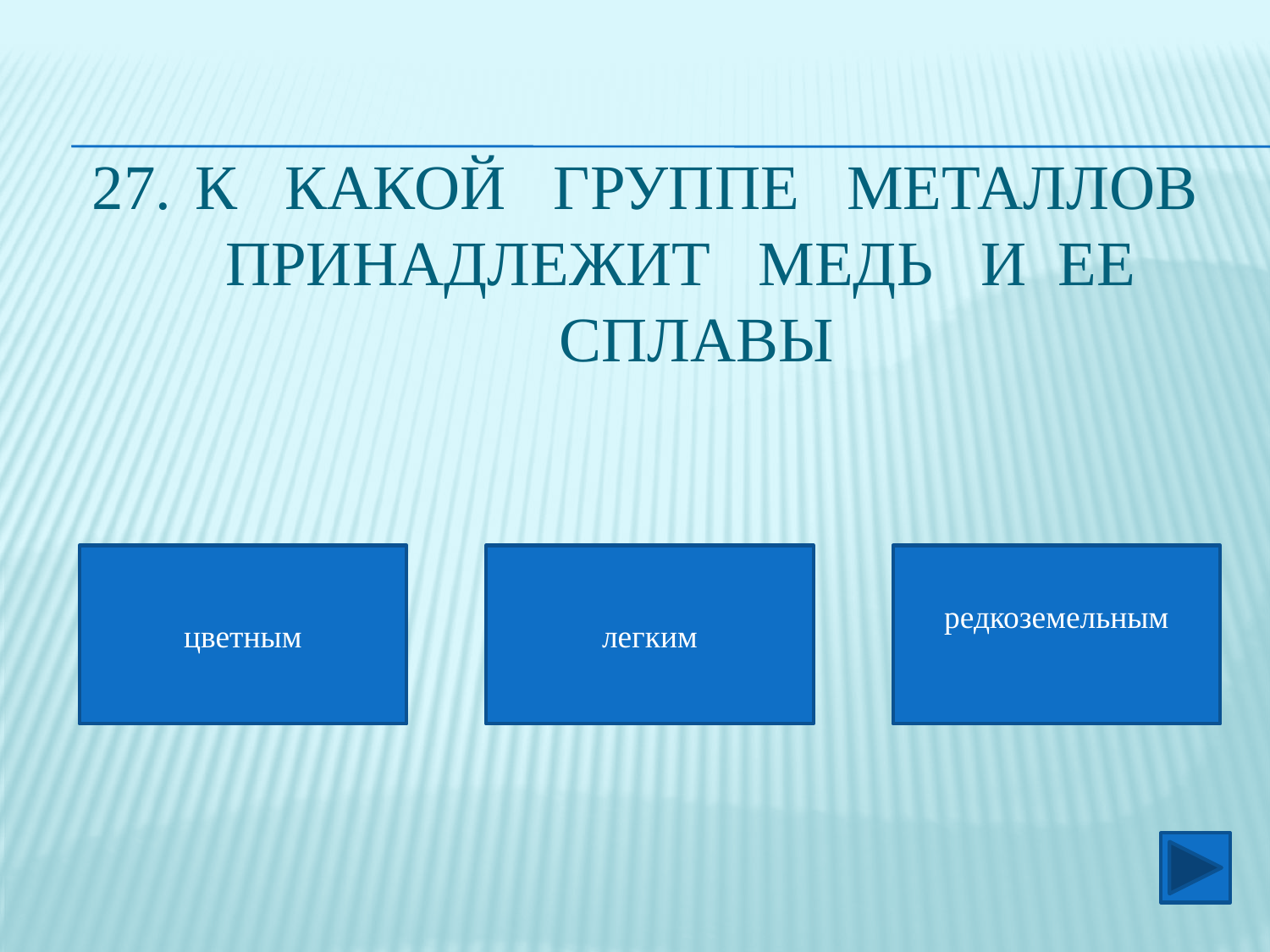

# К   какой   группе   металлов принадлежит   медь   и  ее   сплавы
цветным
легким
редкоземельным